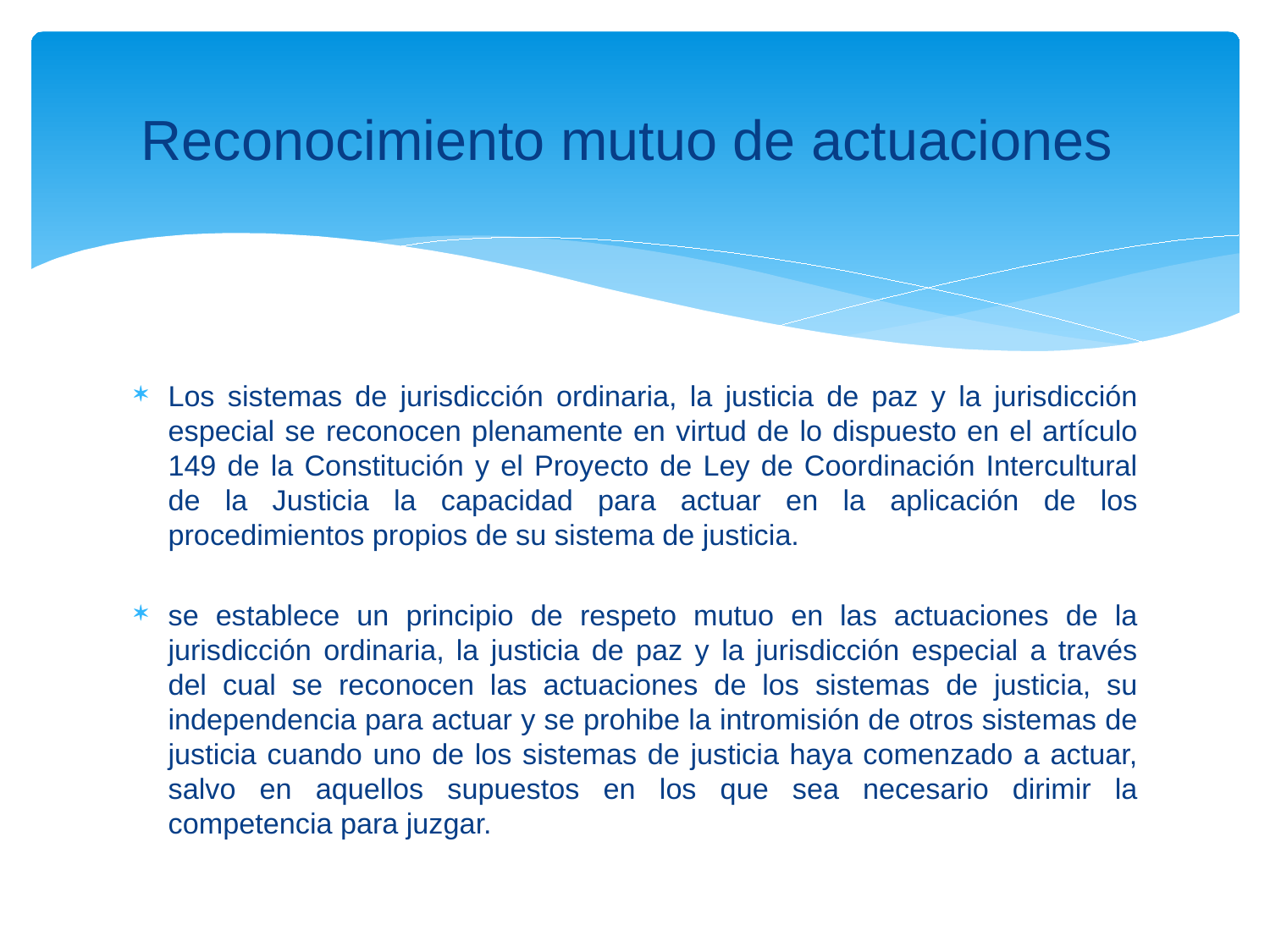

# Reconocimiento mutuo de actuaciones
Los sistemas de jurisdicción ordinaria, la justicia de paz y la jurisdicción especial se reconocen plenamente en virtud de lo dispuesto en el artículo 149 de la Constitución y el Proyecto de Ley de Coordinación Intercultural de la Justicia la capacidad para actuar en la aplicación de los procedimientos propios de su sistema de justicia.

se establece un principio de respeto mutuo en las actuaciones de la jurisdicción ordinaria, la justicia de paz y la jurisdicción especial a través del cual se reconocen las actuaciones de los sistemas de justicia, su independencia para actuar y se prohibe la intromisión de otros sistemas de justicia cuando uno de los sistemas de justicia haya comenzado a actuar, salvo en aquellos supuestos en los que sea necesario dirimir la competencia para juzgar.